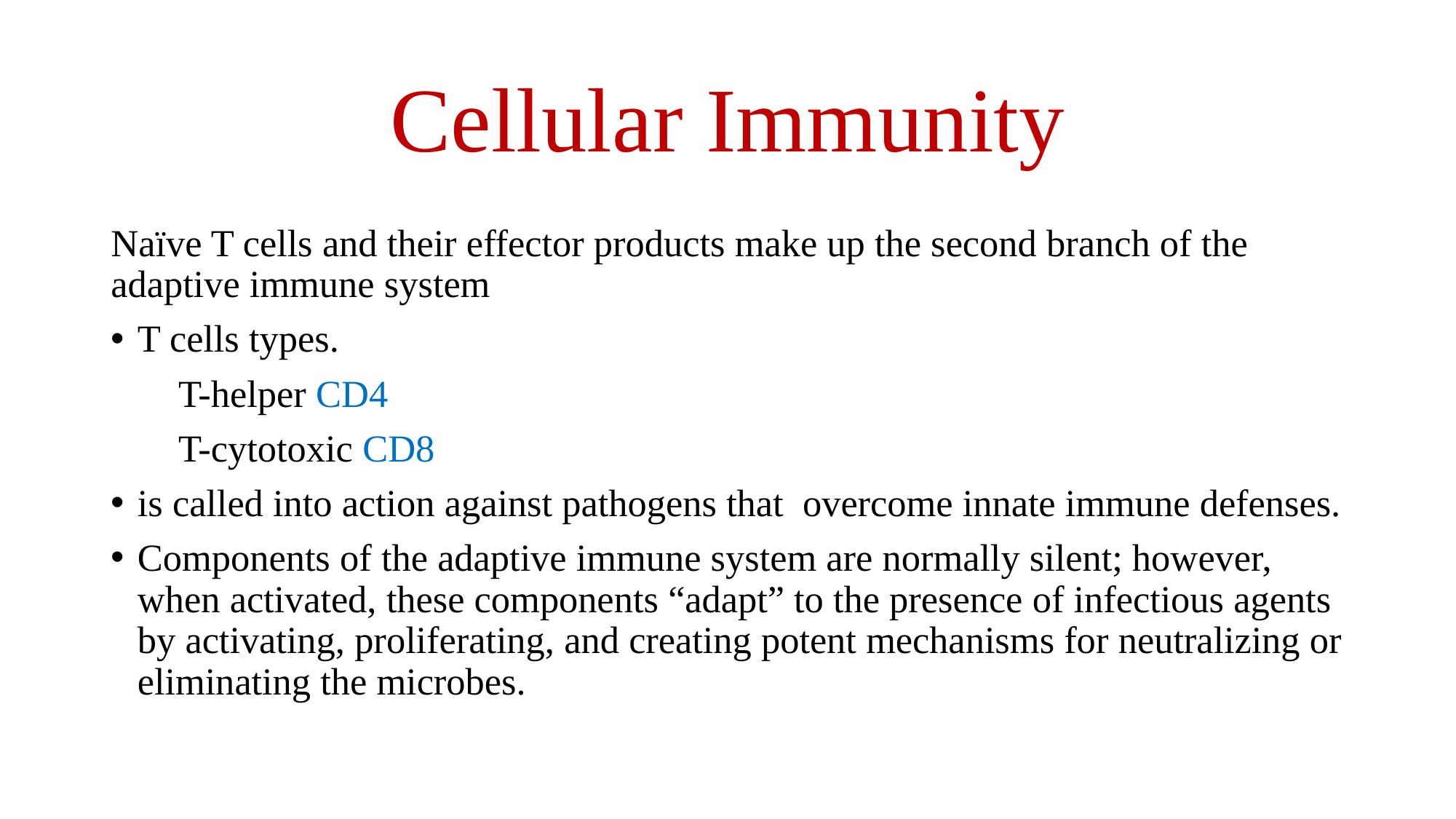

# Cellular Immunity
Naïve T cells and their effector products make up the second branch of the adaptive immune system
T cells types.
       T-helper CD4
       T-cytotoxic CD8
is called into action against pathogens that  overcome innate immune defenses.
Components of the adaptive immune system are normally silent; however, when activated, these components “adapt” to the presence of infectious agents by activating, proliferating, and creating potent mechanisms for neutralizing or eliminating the microbes.